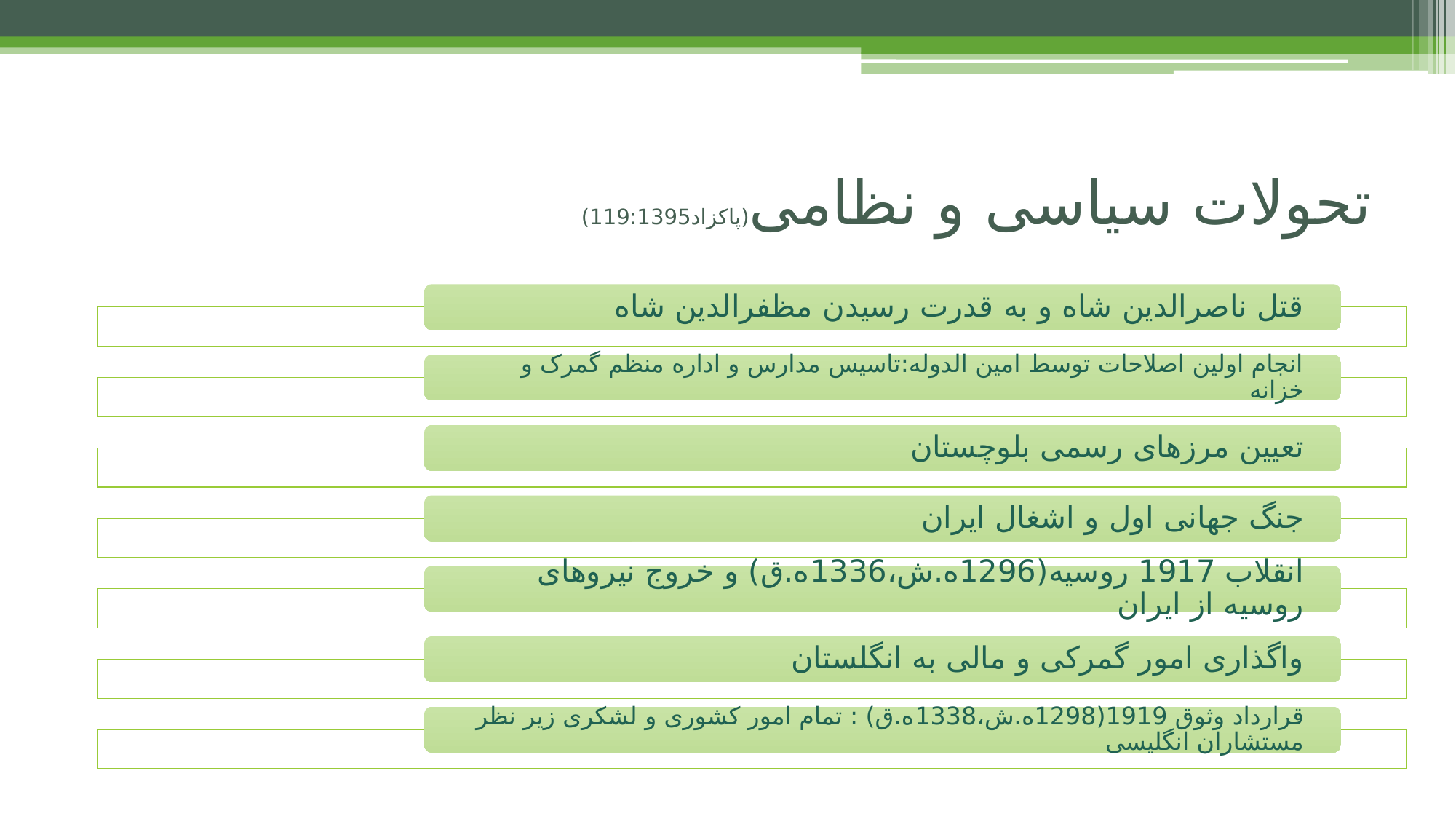

# تحولات سیاسی و نظامی(پاکزاد119:1395)
قتل ناصرالدین شاه و به قدرت رسیدن مظفرالدین شاه
انجام اولین اصلاحات توسط امین الدوله:تاسیس مدارس و اداره منظم گمرک و خزانه
تعیین مرزهای رسمی بلوچستان
جنگ جهانی اول و اشغال ایران
انقلاب 1917 روسیه(1296ه.ش،1336ه.ق) و خروج نیروهای روسیه از ایران
واگذاری امور گمرکی و مالی به انگلستان
قرارداد وثوق 1919(1298ه.ش،1338ه.ق) : تمام امور کشوری و لشکری زیر نظر مستشاران انگلیسی